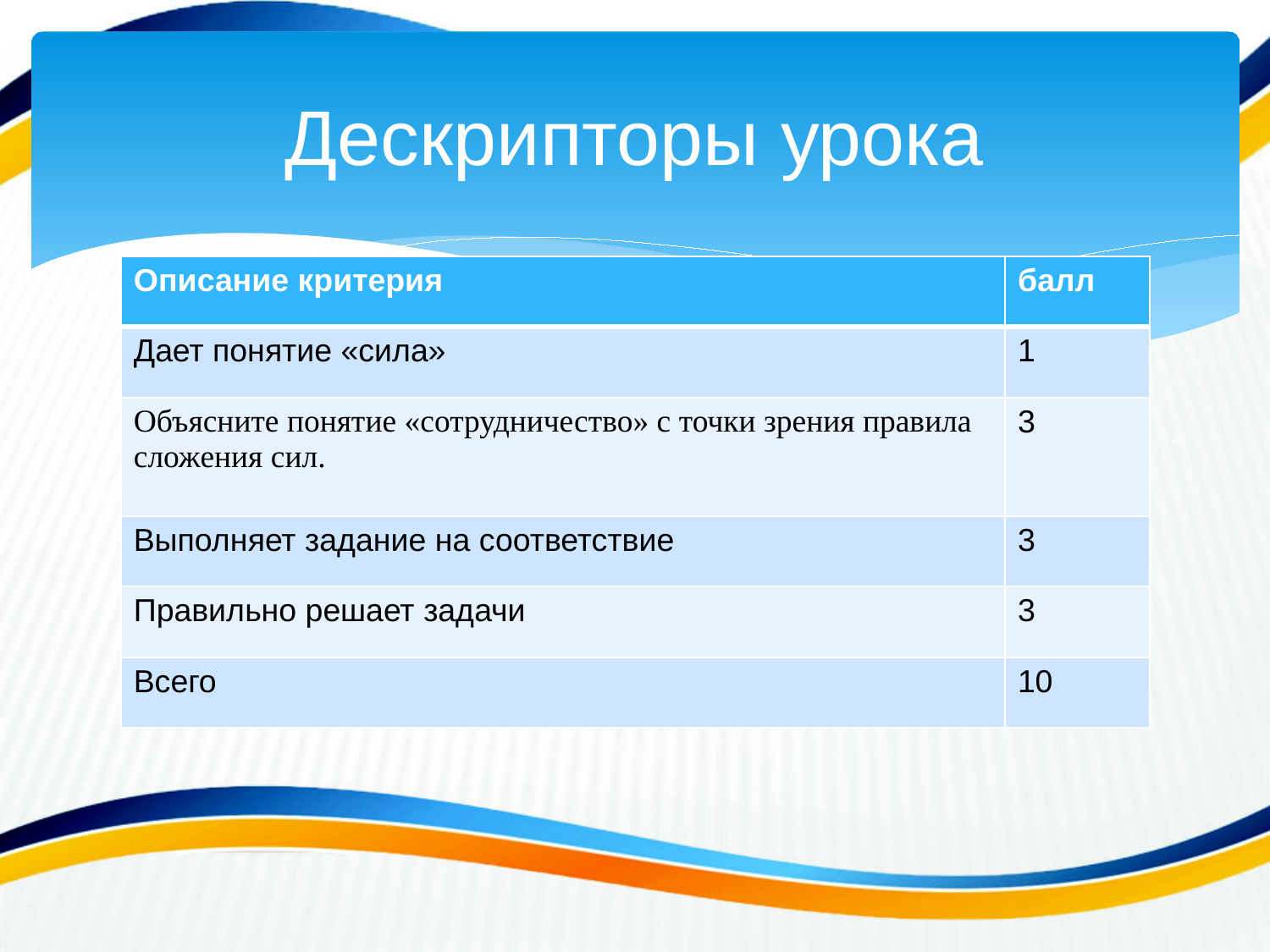

# Дескрипторы урока
| Описание критерия | балл |
| --- | --- |
| Дает понятие «сила» | 1 |
| Объясните понятие «сотрудничество» с точки зрения правила сложения сил. | 3 |
| Выполняет задание на соответствие | 3 |
| Правильно решает задачи | 3 |
| Всего | 10 |